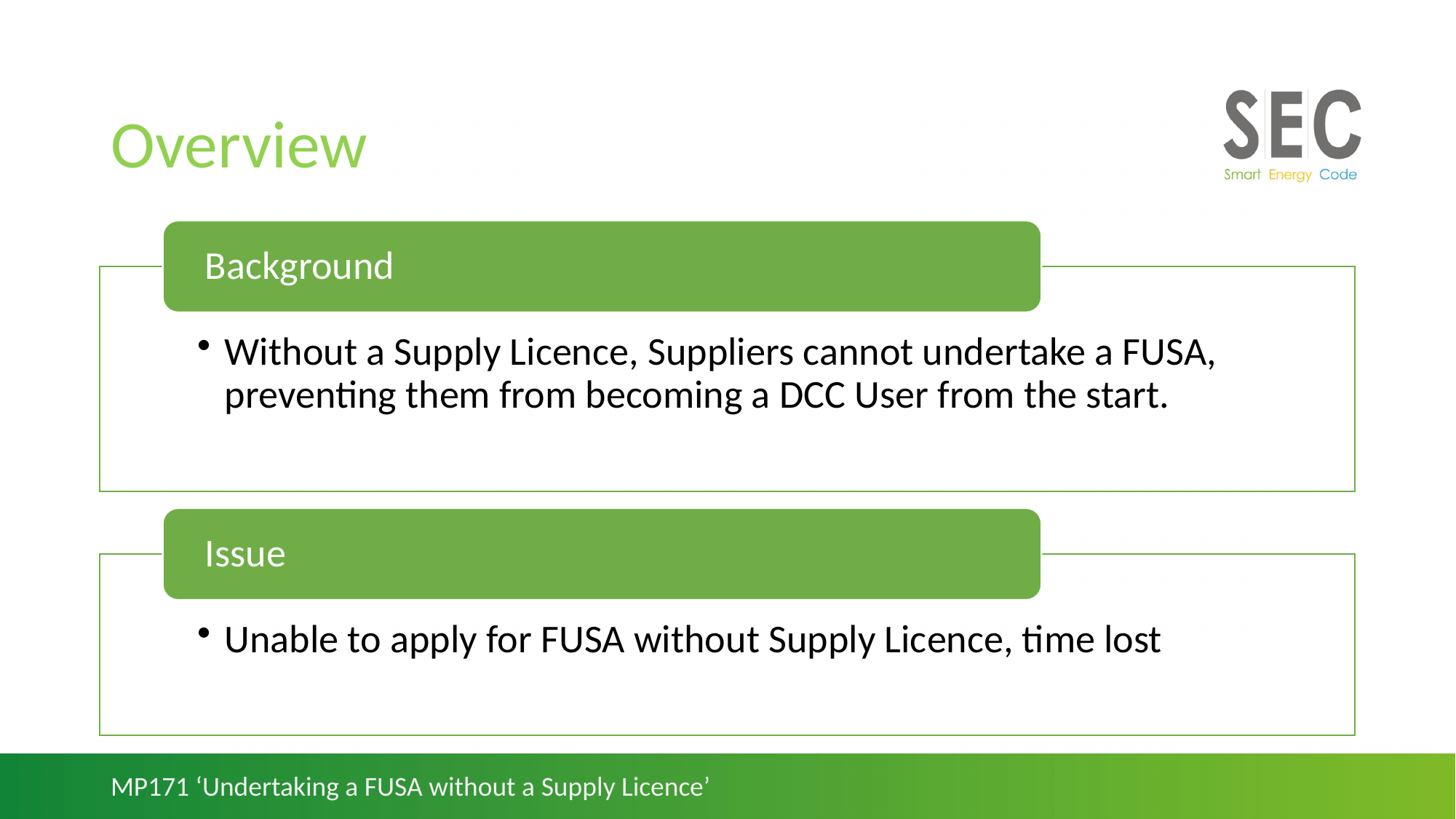

# Overview
Without a Supply Licence, Suppliers cannot undertake a FUSA, preventing them from becoming a DCC User from the start.

Background
Unable to apply for FUSA without Supply Licence, time lost

Issue
MP171 ‘Undertaking a FUSA without a Supply Licence’